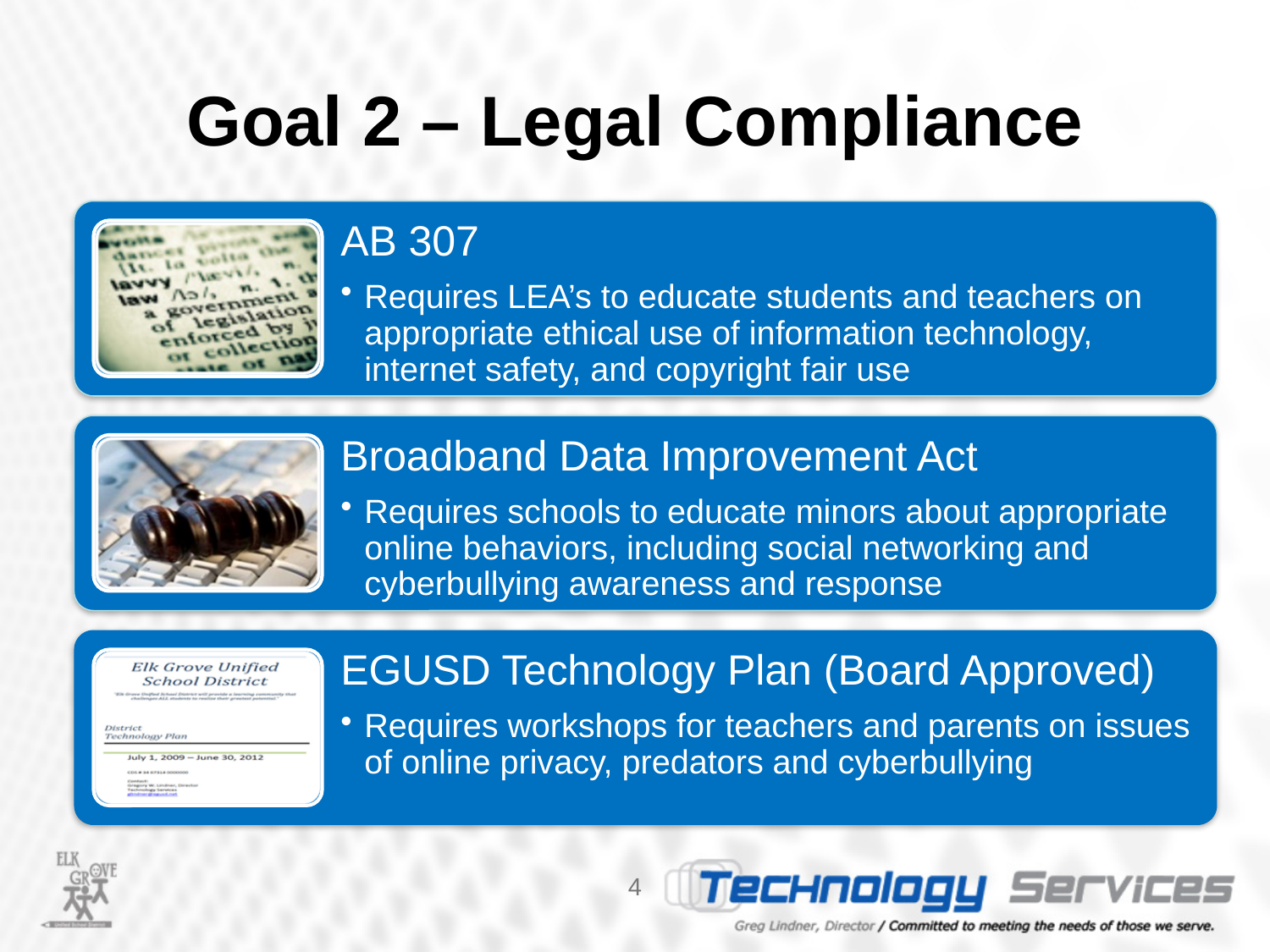

# Goal 2 – Legal Compliance
AB 307
Requires LEA’s to educate students and teachers on appropriate ethical use of information technology, internet safety, and copyright fair use
Broadband Data Improvement Act
Requires schools to educate minors about appropriate online behaviors, including social networking and cyberbullying awareness and response
EGUSD Technology Plan (Board Approved)
Requires workshops for teachers and parents on issues of online privacy, predators and cyberbullying
4